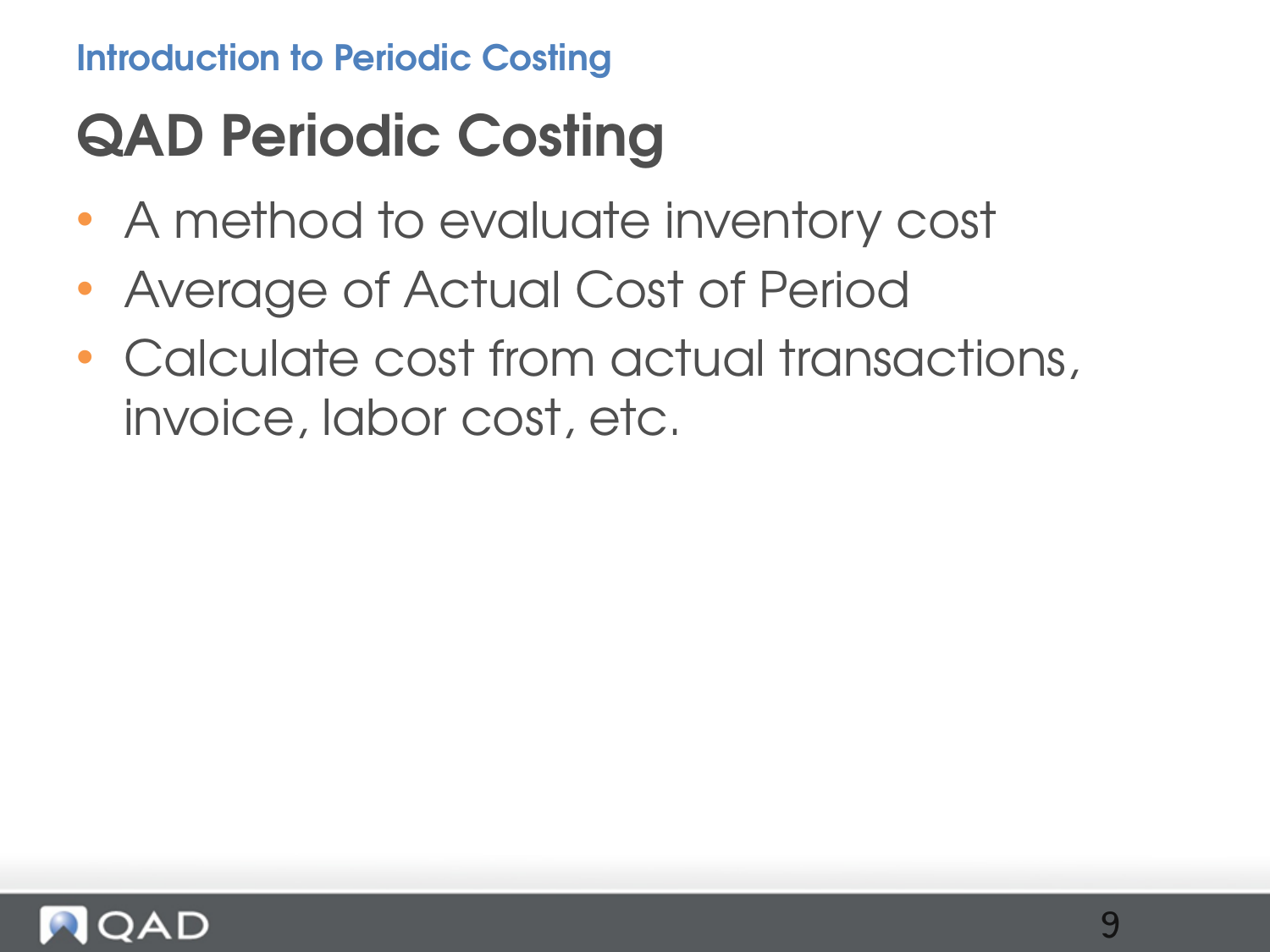

Introduction to Periodic Costing
# QAD Periodic Costing
A method to evaluate inventory cost
Average of Actual Cost of Period
Calculate cost from actual transactions, invoice, labor cost, etc.

9